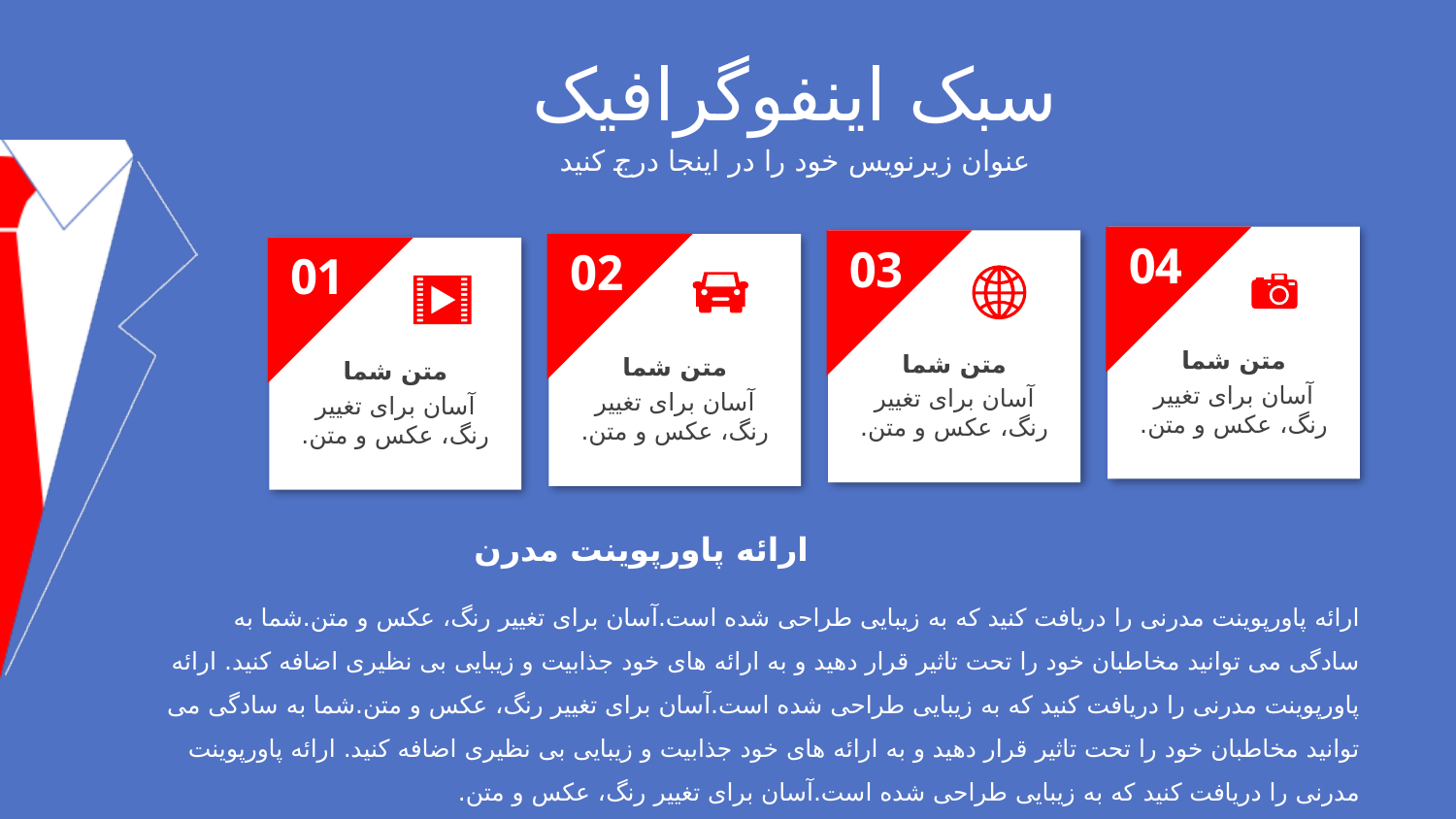

سبک اینفوگرافیک
عنوان زیرنویس خود را در اینجا درج کنید

04

03

02

01

متن شما
آسان برای تغییر رنگ، عکس و متن.
متن شما
آسان برای تغییر رنگ، عکس و متن.
متن شما
آسان برای تغییر رنگ، عکس و متن.
متن شما
آسان برای تغییر رنگ، عکس و متن.
ارائه پاورپوینت مدرن
ارائه پاورپوینت مدرنی را دریافت کنید که به زیبایی طراحی شده است.آسان برای تغییر رنگ، عکس و متن.شما به سادگی می توانید مخاطبان خود را تحت تاثیر قرار دهید و به ارائه های خود جذابیت و زیبایی بی نظیری اضافه کنید. ارائه پاورپوینت مدرنی را دریافت کنید که به زیبایی طراحی شده است.آسان برای تغییر رنگ، عکس و متن.شما به سادگی می توانید مخاطبان خود را تحت تاثیر قرار دهید و به ارائه های خود جذابیت و زیبایی بی نظیری اضافه کنید. ارائه پاورپوینت مدرنی را دریافت کنید که به زیبایی طراحی شده است.آسان برای تغییر رنگ، عکس و متن.